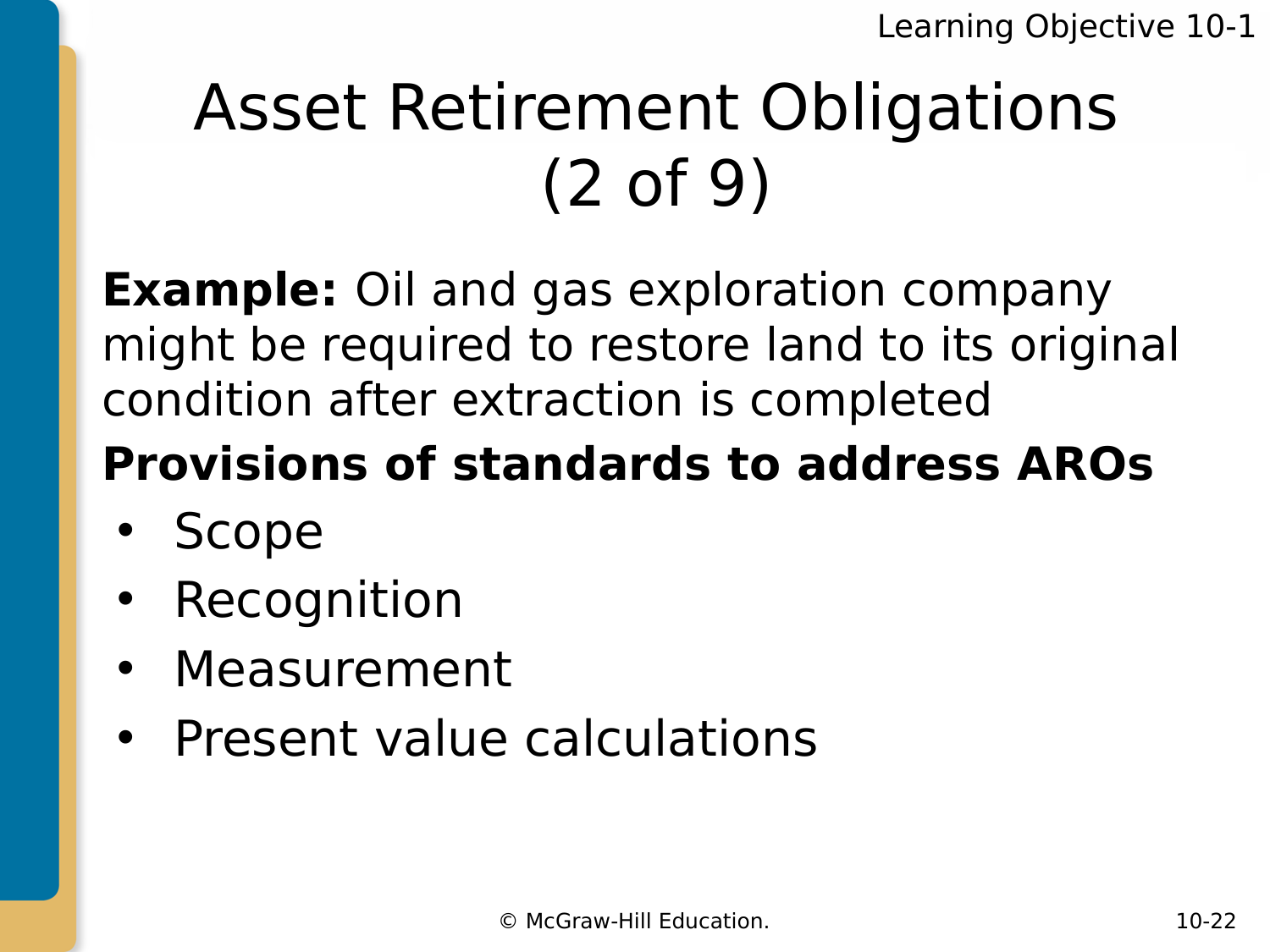

Learning Objective 10-1
# Asset Retirement Obligations (2 of 9)
Example: Oil and gas exploration company might be required to restore land to its original condition after extraction is completed
Provisions of standards to address AROs
Scope
Recognition
Measurement
Present value calculations